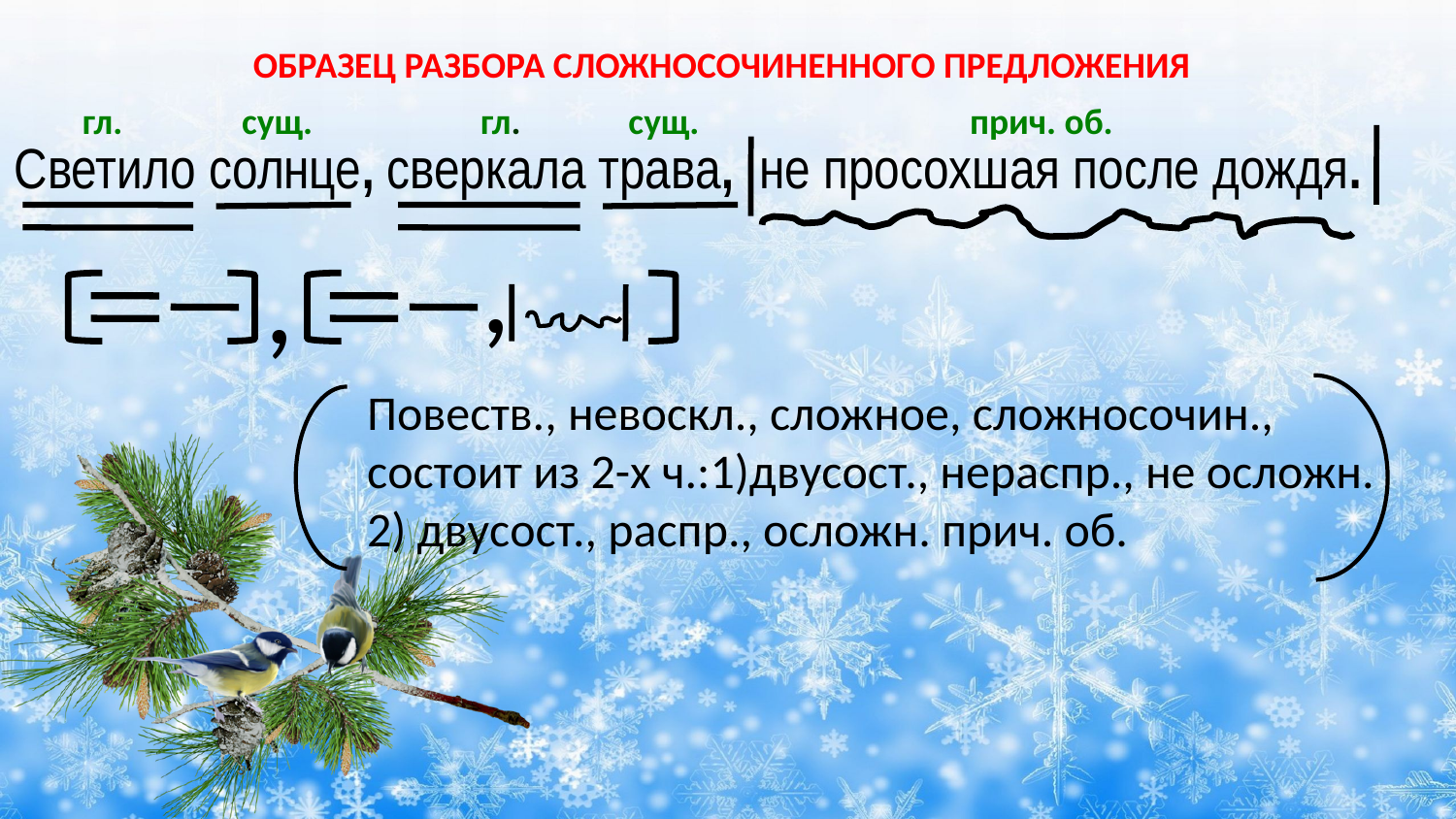

ОБРАЗЕЦ РАЗБОРА СЛОЖНОСОЧИНЕННОГО ПРЕДЛОЖЕНИЯ
гл.
сущ.
гл.
сущ.
прич. об.
Светило солнце, сверкала трава,  не просохшая после дождя.
,

,

Повеств., невоскл., сложное, сложносочин., состоит из 2-х ч.:1)двусост., нераспр., не осложн.
2) двусост., распр., осложн. прич. об.